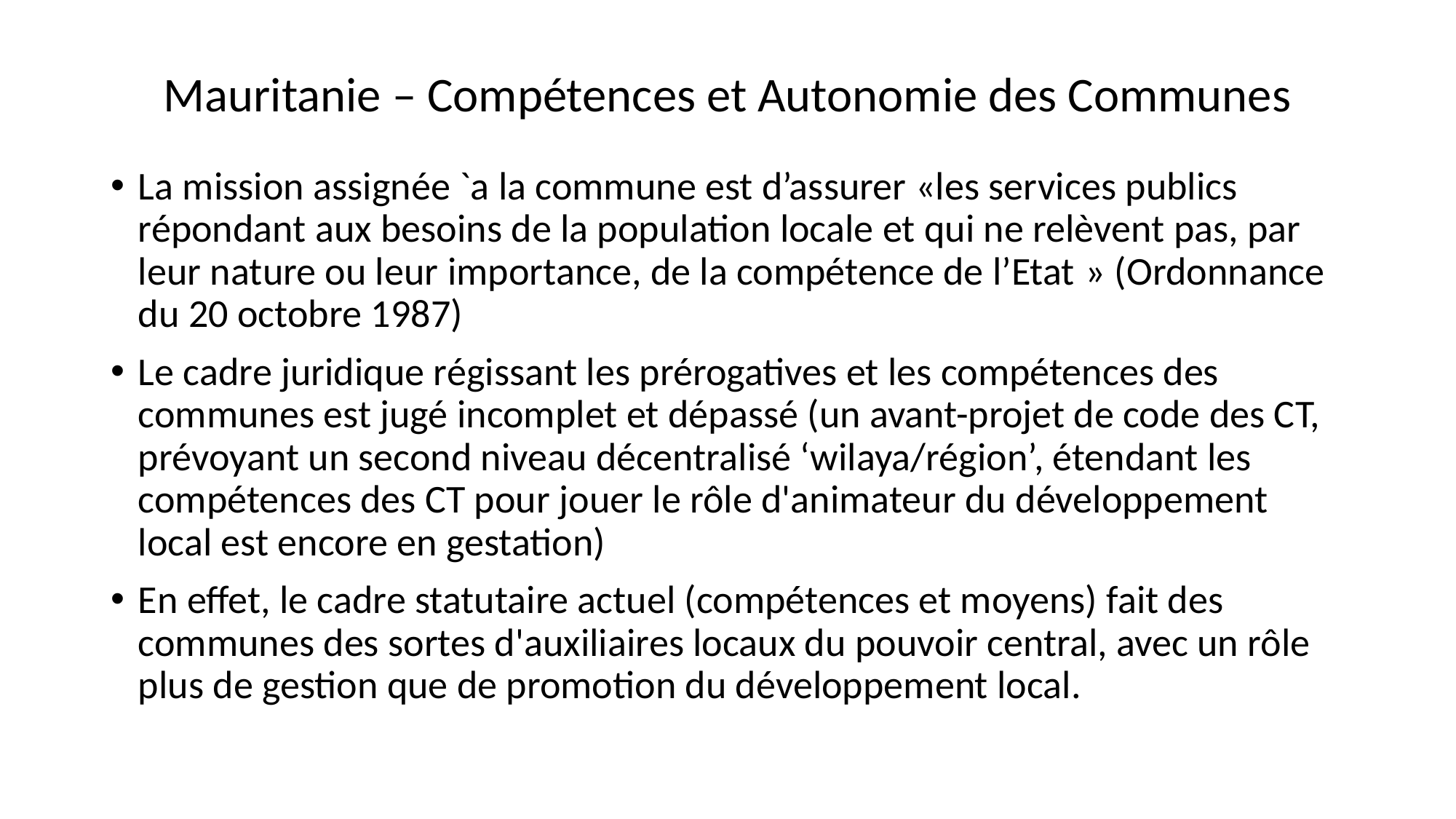

# Mauritanie – Compétences et Autonomie des Communes
La mission assignée `a la commune est d’assurer «les services publics répondant aux besoins de la population locale et qui ne relèvent pas, par leur nature ou leur importance, de la compétence de l’Etat » (Ordonnance du 20 octobre 1987)
Le cadre juridique régissant les prérogatives et les compétences des communes est jugé incomplet et dépassé (un avant-projet de code des CT, prévoyant un second niveau décentralisé ‘wilaya/région’, étendant les compétences des CT pour jouer le rôle d'animateur du développement local est encore en gestation)
En effet, le cadre statutaire actuel (compétences et moyens) fait des communes des sortes d'auxiliaires locaux du pouvoir central, avec un rôle plus de gestion que de promotion du développement local.